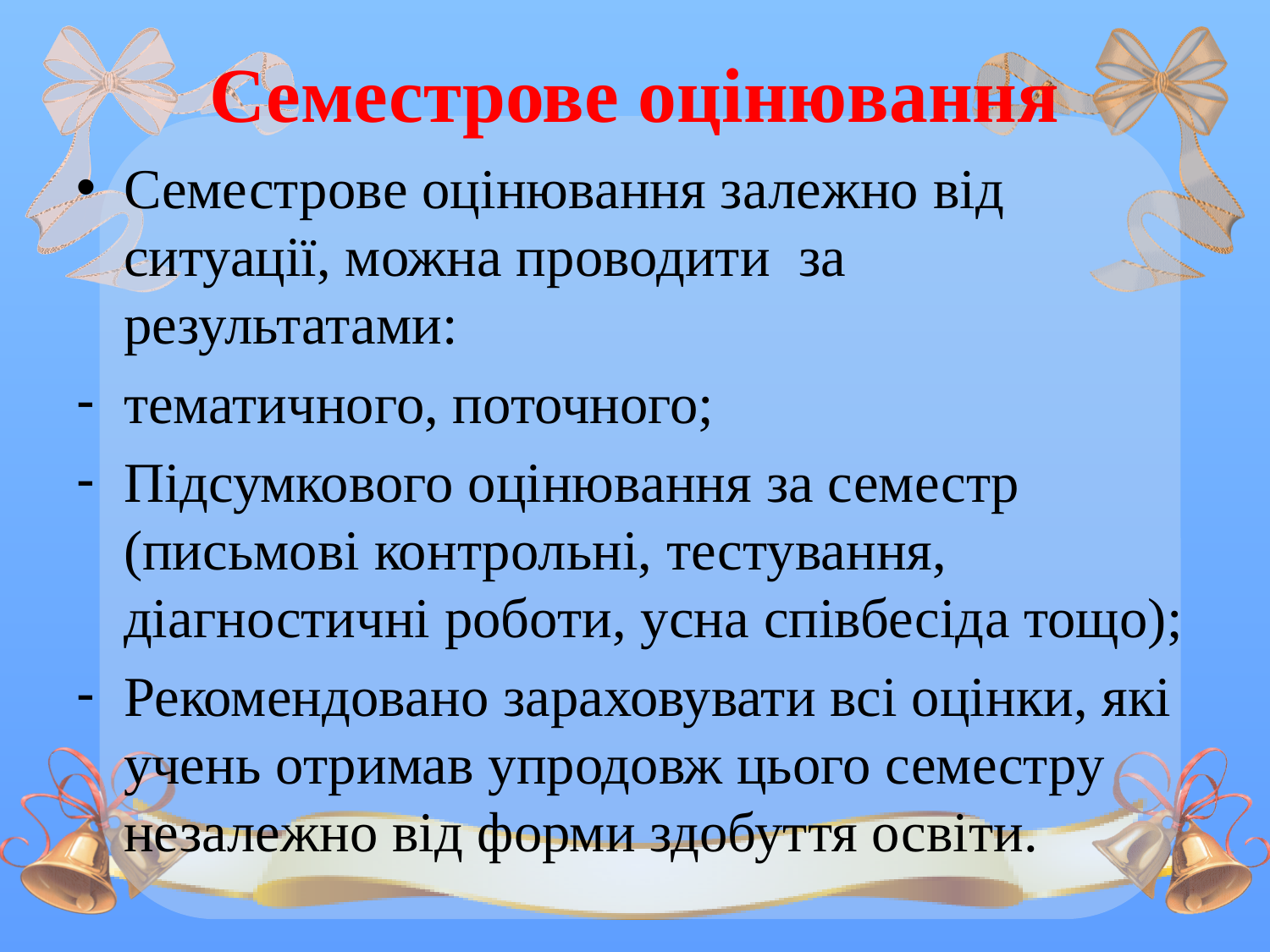

# Семестрове оцінювання
Семестрове оцінювання залежно від ситуації, можна проводити  за результатами:
тематичного, поточного;
Підсумкового оцінювання за семестр (письмові контрольні, тестування, діагностичні роботи, усна співбесіда тощо);
Рекомендовано зараховувати всі оцінки, які учень отримав упродовж цього семестру незалежно від форми здобуття освіти.